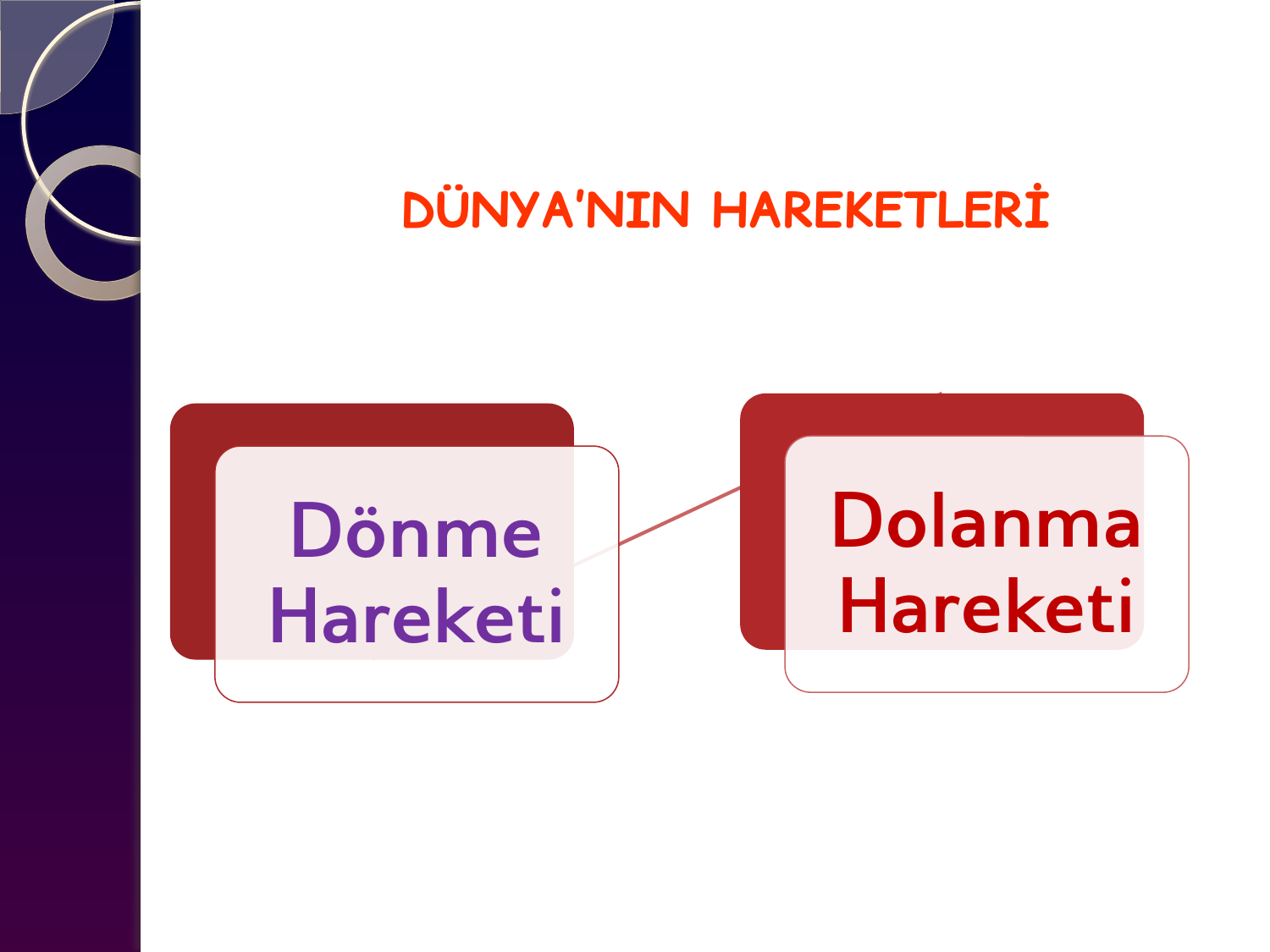

Dönme Hareketi
Dolanma Hareketi
# DÜNYA’NIN HAREKETLERİ